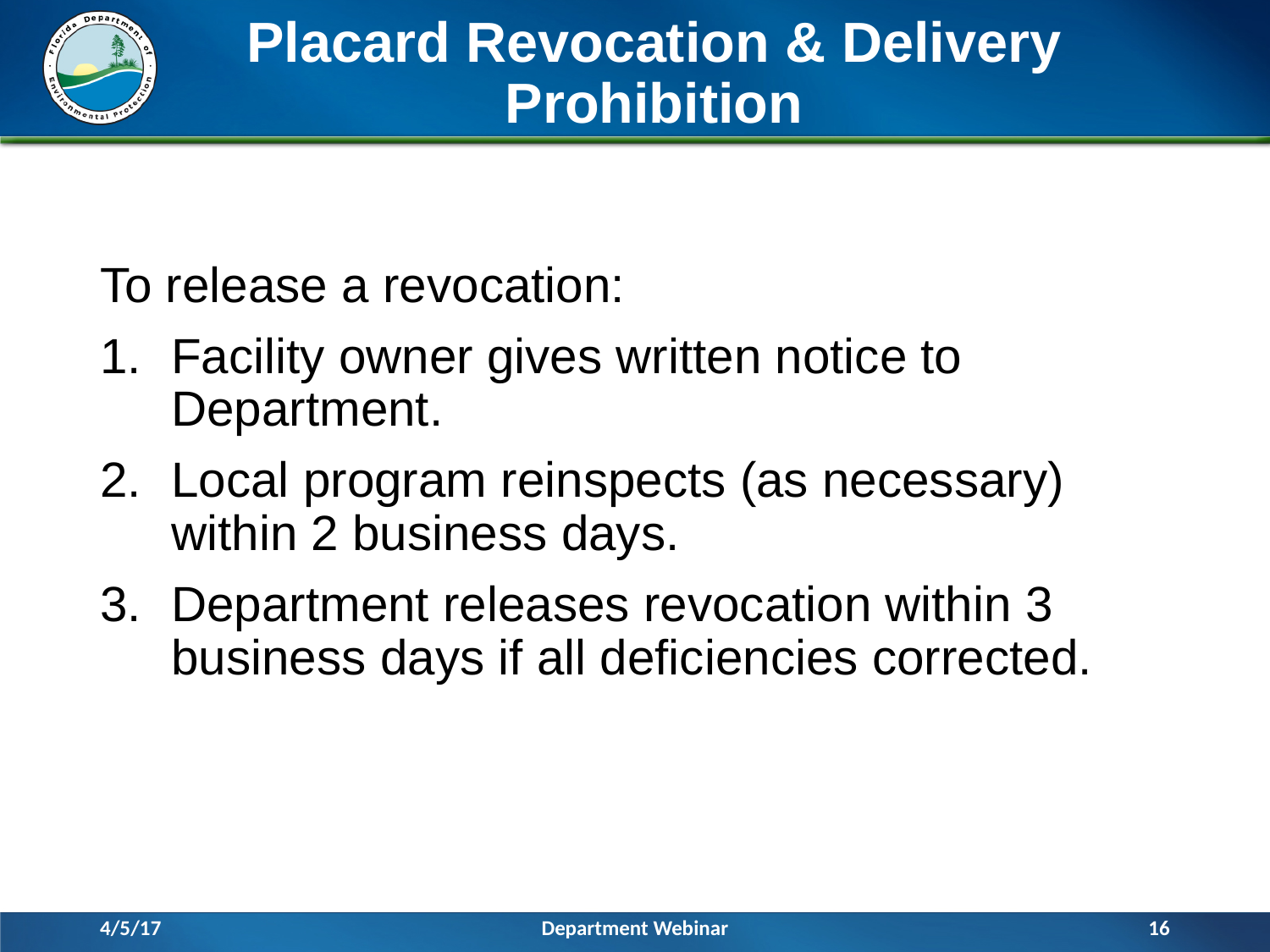

# Placard Revocation & Delivery Prohibition
To release a revocation:
Facility owner gives written notice to Department.
Local program reinspects (as necessary) within 2 business days.
Department releases revocation within 3 business days if all deficiencies corrected.
4/5/17
Department Webinar
16